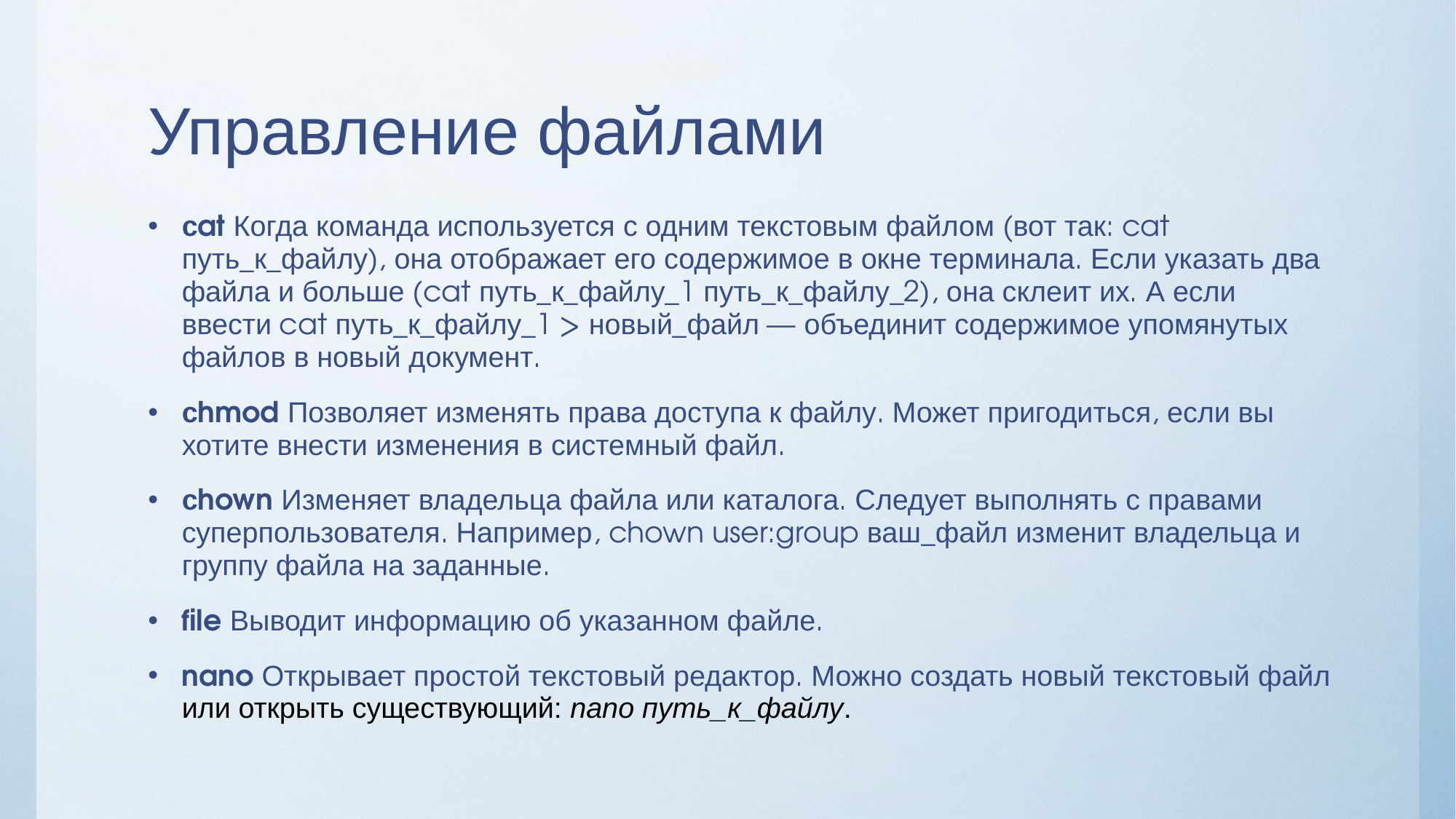

# Управление файлами
сat Когда команда используется с одним текстовым файлом (вот так: cat путь_к_файлу), она отображает его содержимое в окне терминала. Если указать два файла и больше (cat путь_к_файлу_1 путь_к_файлу_2), она склеит их. А если ввести cat путь_к_файлу_1 > новый_файл — объединит содержимое упомянутых файлов в новый документ.
сhmod Позволяет изменять права доступа к файлу. Может пригодиться, если вы хотите внести изменения в системный файл.
сhown Изменяет владельца файла или каталога. Следует выполнять с правами суперпользователя. Например, chown user:group ваш_файл изменит владельца и группу файла на заданные.
file Выводит информацию об указанном файле.
nano Открывает простой текстовый редактор. Можно создать новый текстовый файл или открыть существующий: nano путь_к_файлу.